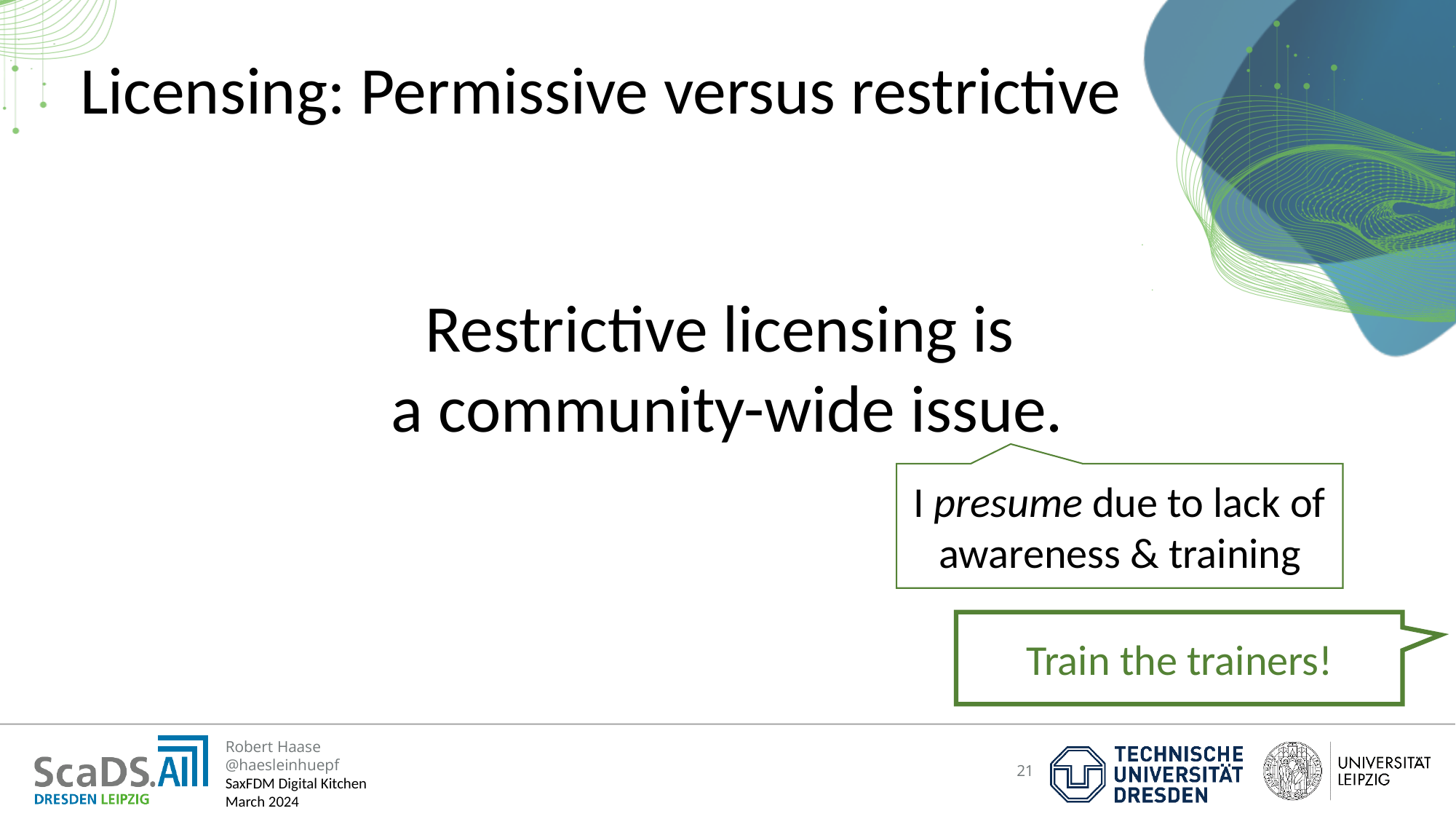

Licensing: Permissive versus restrictive
Restrictive licensing is
a community-wide issue.
I presume due to lack of awareness & training
Train the trainers!